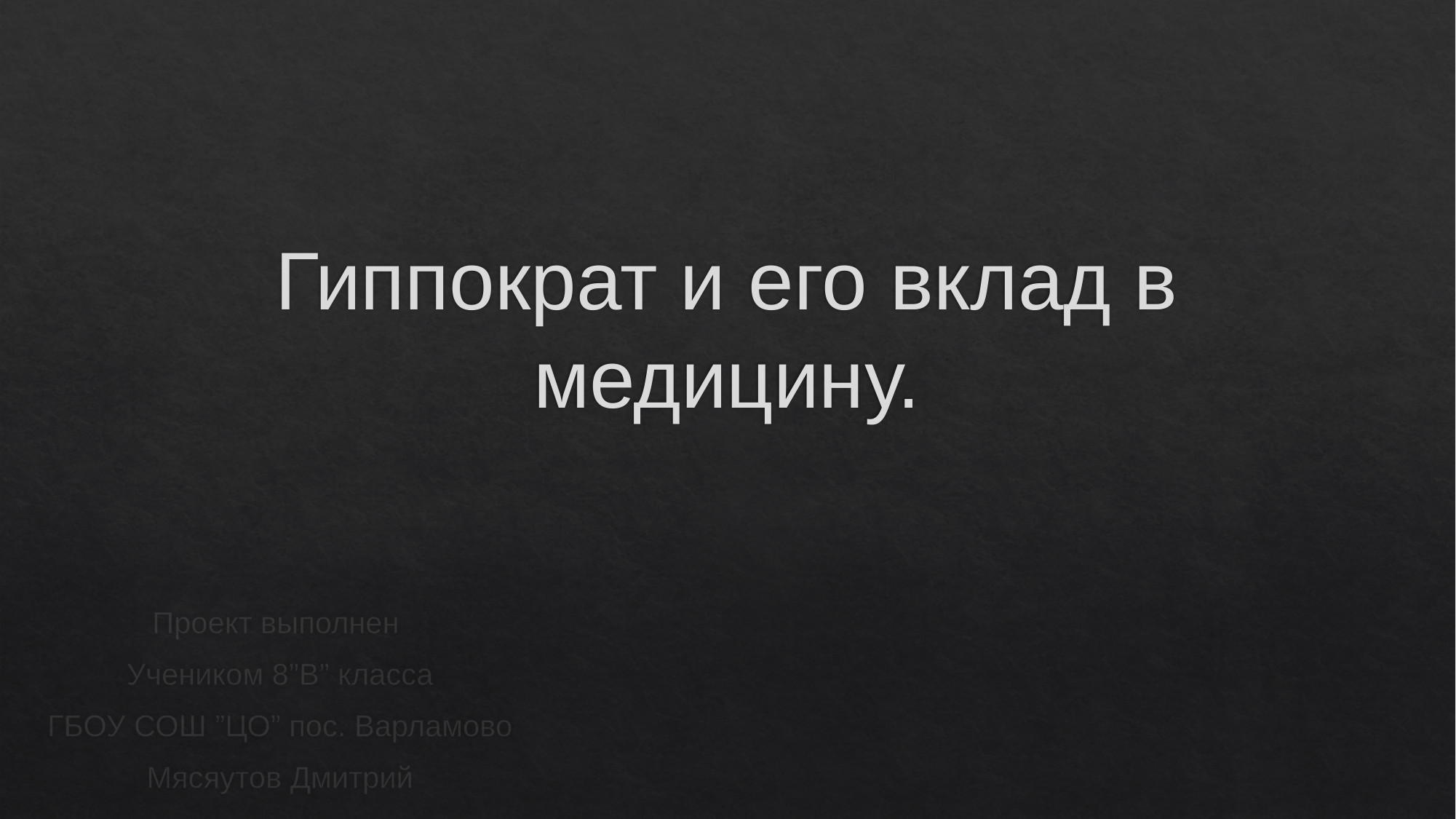

# Гиппократ и его вклад в медицину.
Проект выполнен
Учеником 8”В” класса
ГБОУ СОШ ”ЦО” пос. Варламово
Мясяутов Дмитрий